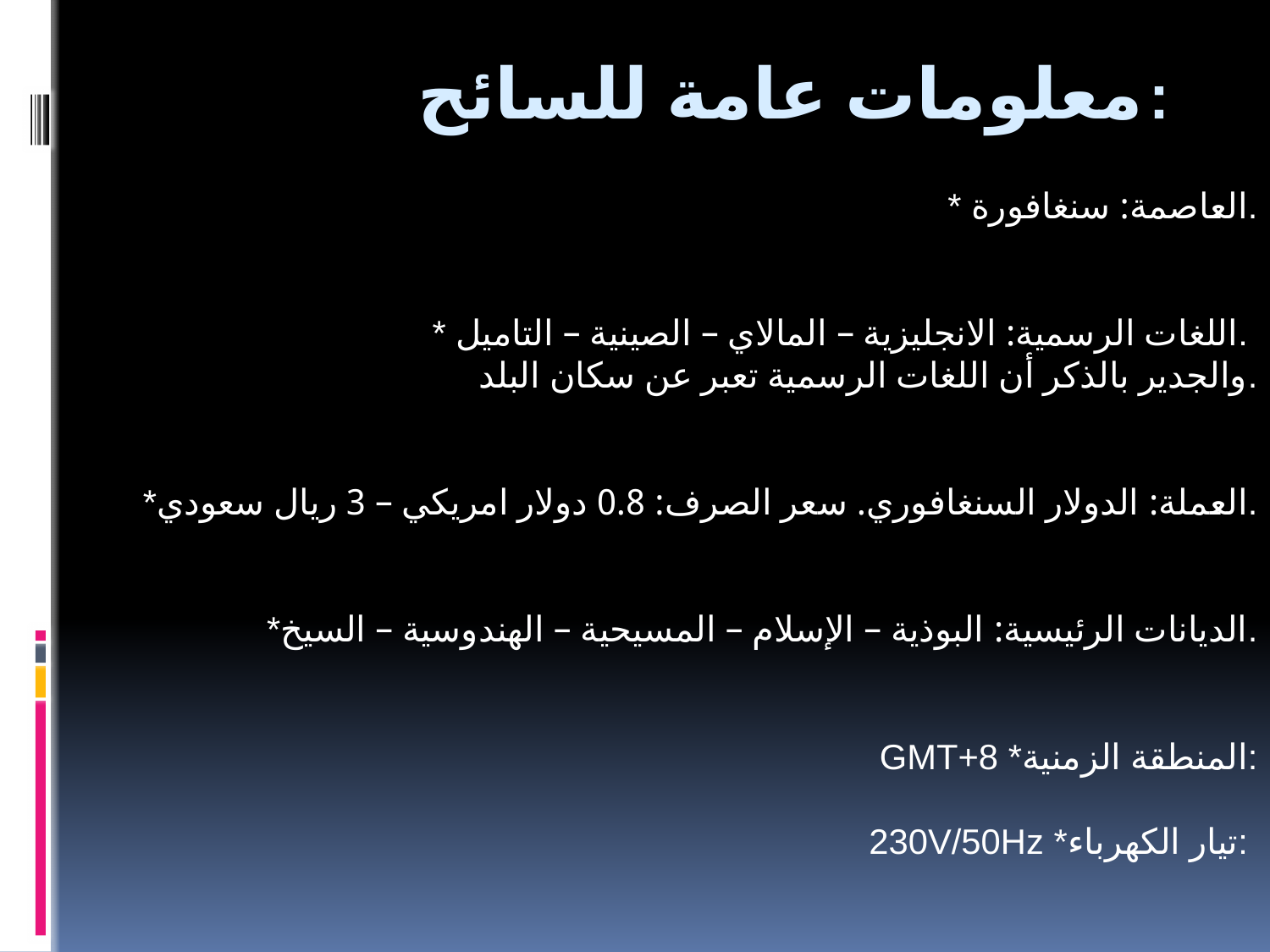

# معلومات عامة للسائح:

* العاصمة: سنغافورة.

* اللغات الرسمية: الانجليزية – المالاي – الصينية – التاميل.
والجدير بالذكر أن اللغات الرسمية تعبر عن سكان البلد.

*العملة: الدولار السنغافوري. سعر الصرف: 0.8 دولار امريكي – 3 ريال سعودي.

*الديانات الرئيسية: البوذية – الإسلام – المسيحية – الهندوسية – السيخ.

GMT+8 *المنطقة الزمنية:

230V/50Hz *تيار الكهرباء: